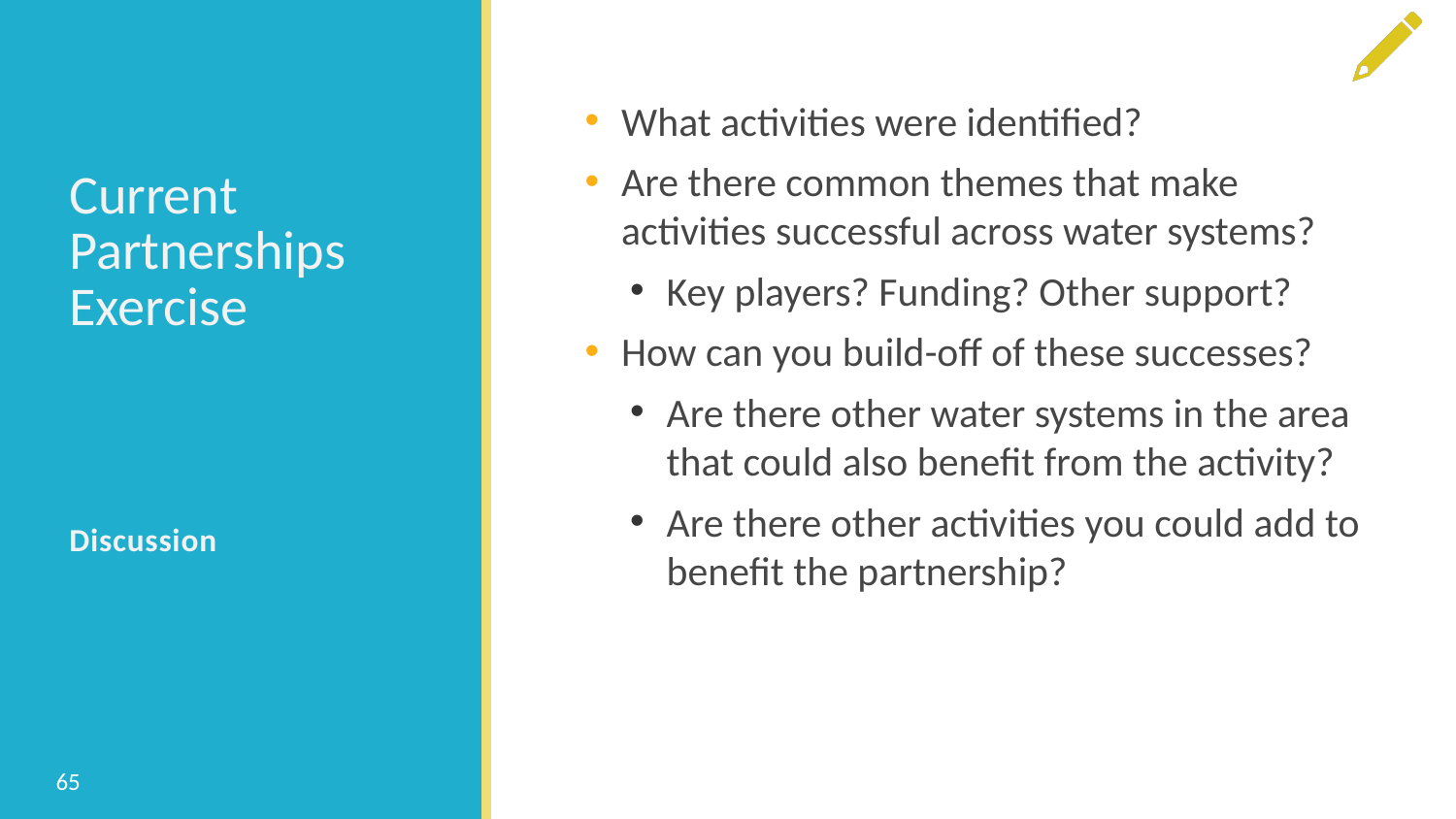

# Current Partnerships Exercise
What activities were identified?
Are there common themes that make activities successful across water systems?
Key players? Funding? Other support?
How can you build-off of these successes?
Are there other water systems in the area that could also benefit from the activity?
Are there other activities you could add to benefit the partnership?
Discussion
65